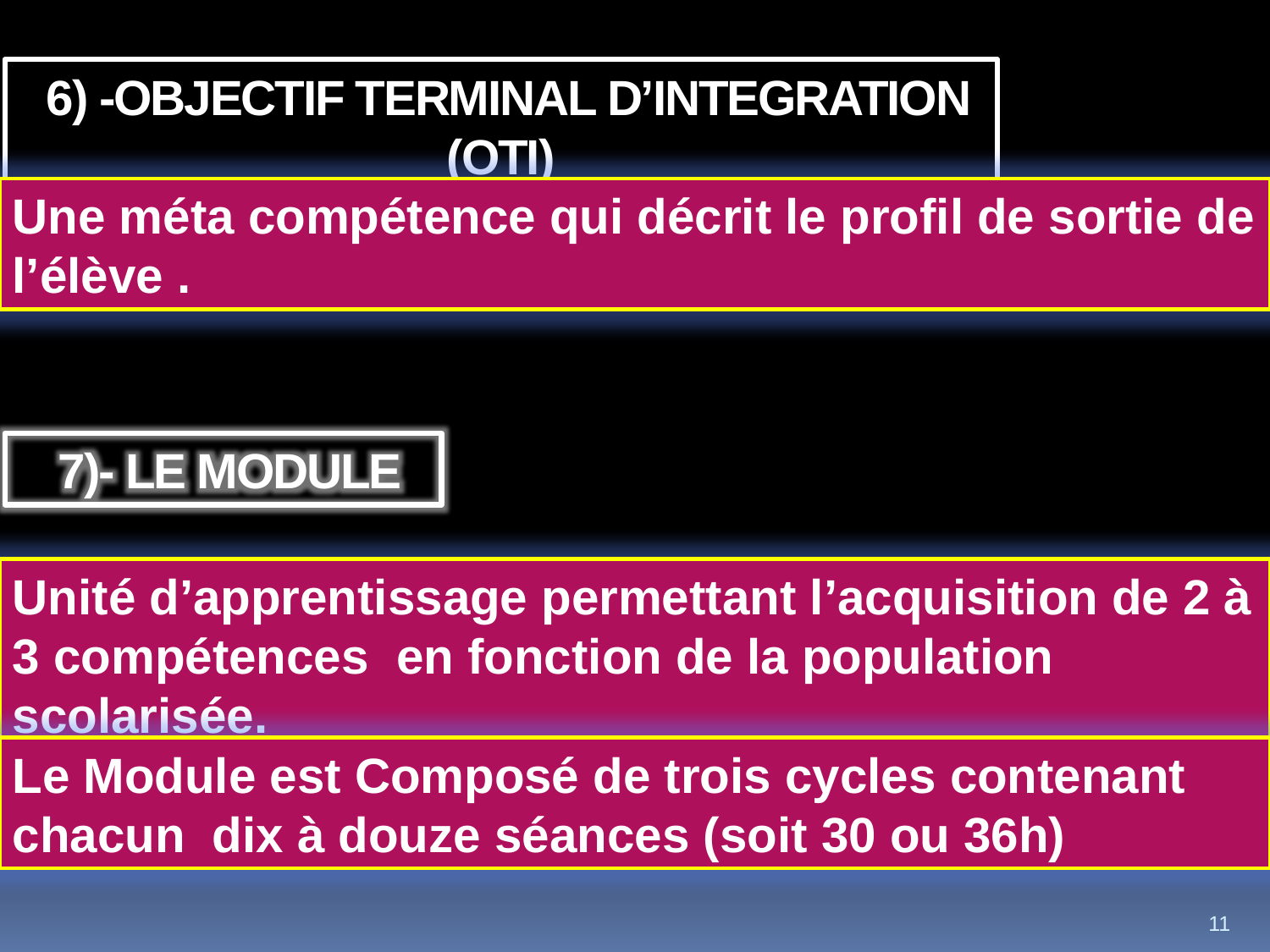

6) -OBJECTIF TERMINAL D’INTEGRATION (OTI)
Une méta compétence qui décrit le profil de sortie de l’élève .
 7)- LE MODULE
Unité d’apprentissage permettant l’acquisition de 2 à 3 compétences  en fonction de la population scolarisée.
Le Module est Composé de trois cycles contenant chacun  dix à douze séances (soit 30 ou 36h)
11